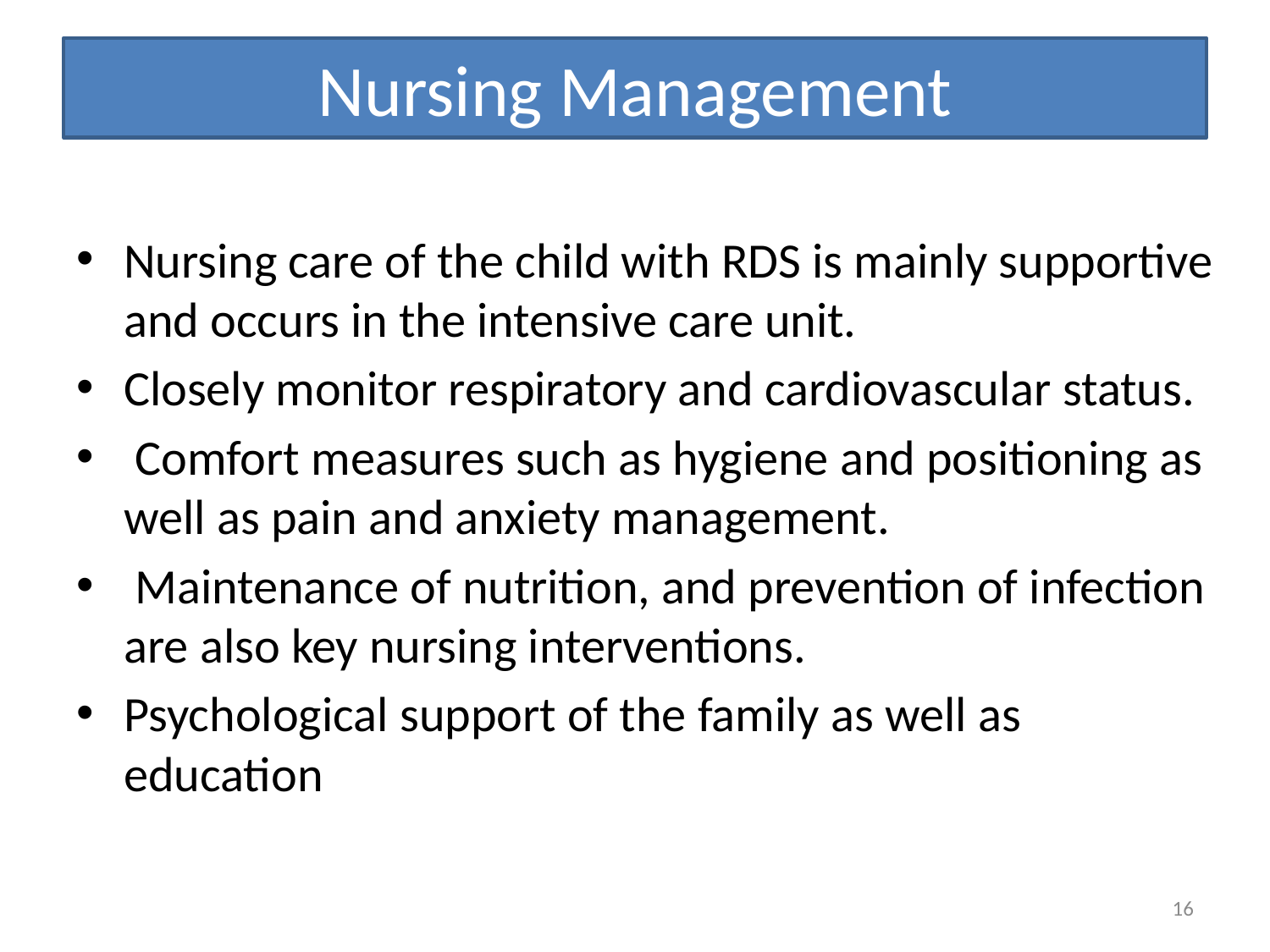

# Nursing Management
Nursing care of the child with RDS is mainly supportive and occurs in the intensive care unit.
Closely monitor respiratory and cardiovascular status.
 Comfort measures such as hygiene and positioning as well as pain and anxiety management.
 Maintenance of nutrition, and prevention of infection are also key nursing interventions.
Psychological support of the family as well as education

16